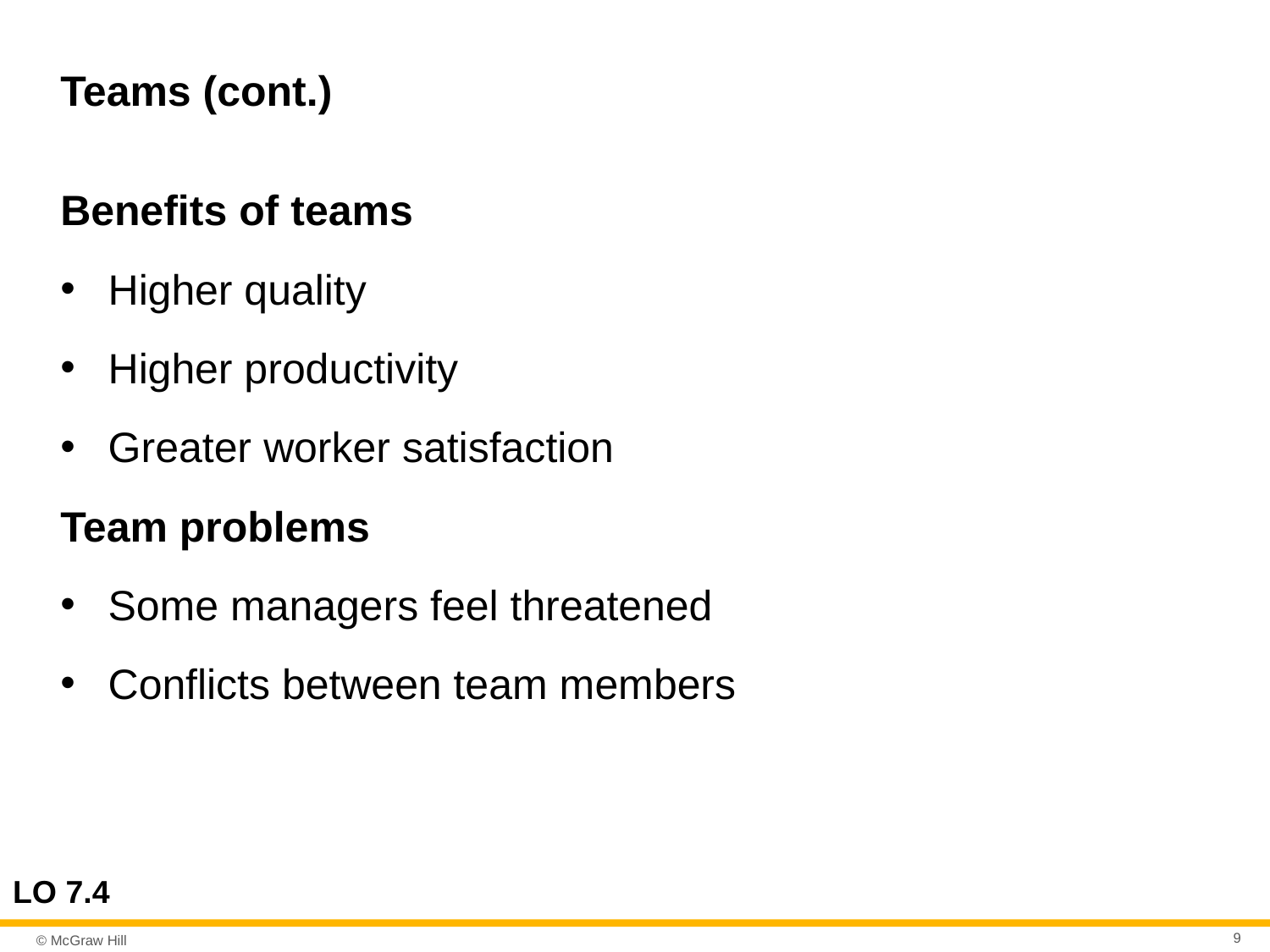

# Teams (cont.)
Benefits of teams
Higher quality
Higher productivity
Greater worker satisfaction
Team problems
Some managers feel threatened
Conflicts between team members
LO 7.4